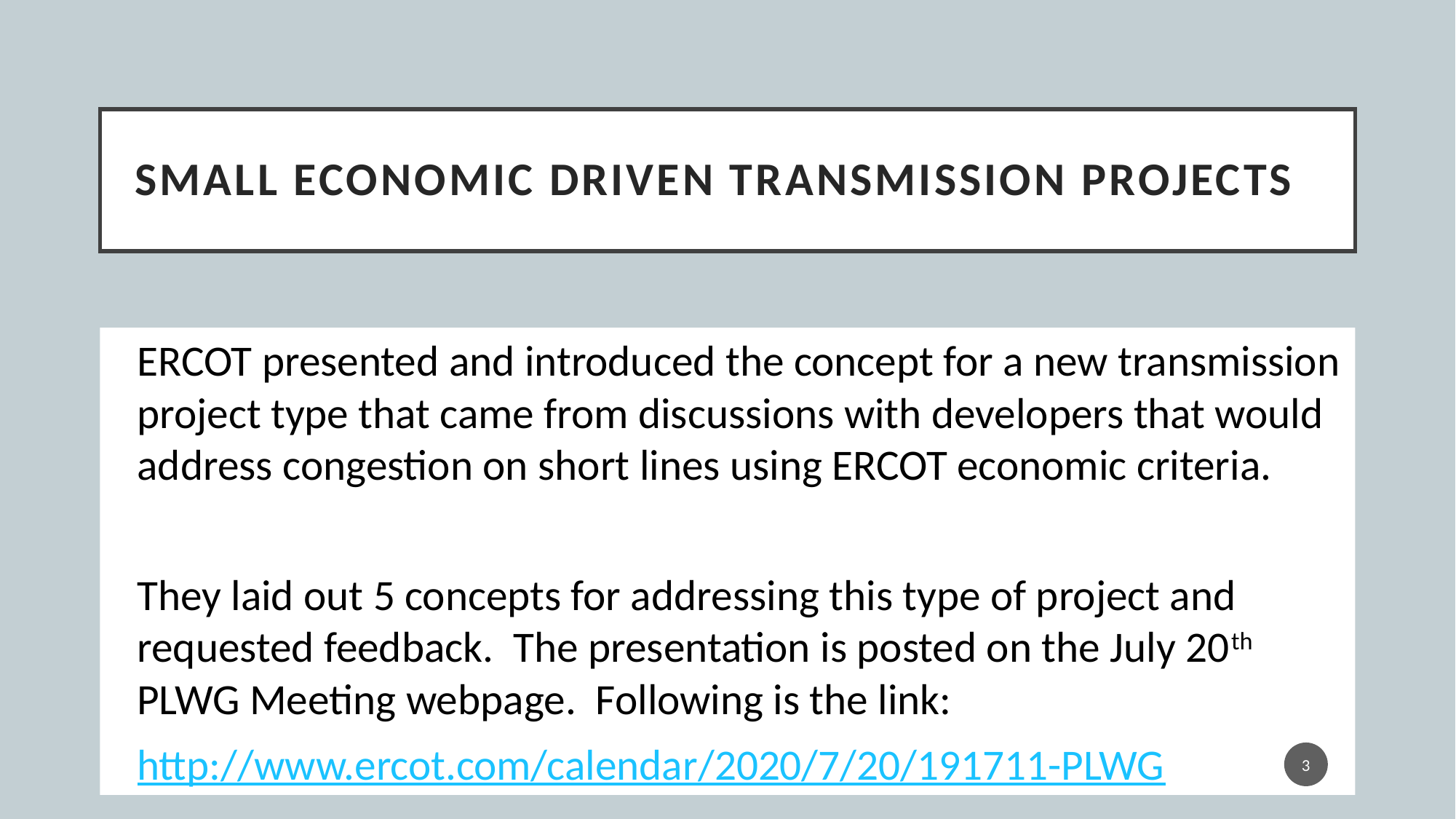

# Small Economic Driven Transmission Projects
ERCOT presented and introduced the concept for a new transmission project type that came from discussions with developers that would address congestion on short lines using ERCOT economic criteria.

They laid out 5 concepts for addressing this type of project and requested feedback.  The presentation is posted on the July 20th PLWG Meeting webpage.  Following is the link:
http://www.ercot.com/calendar/2020/7/20/191711-PLWG

3